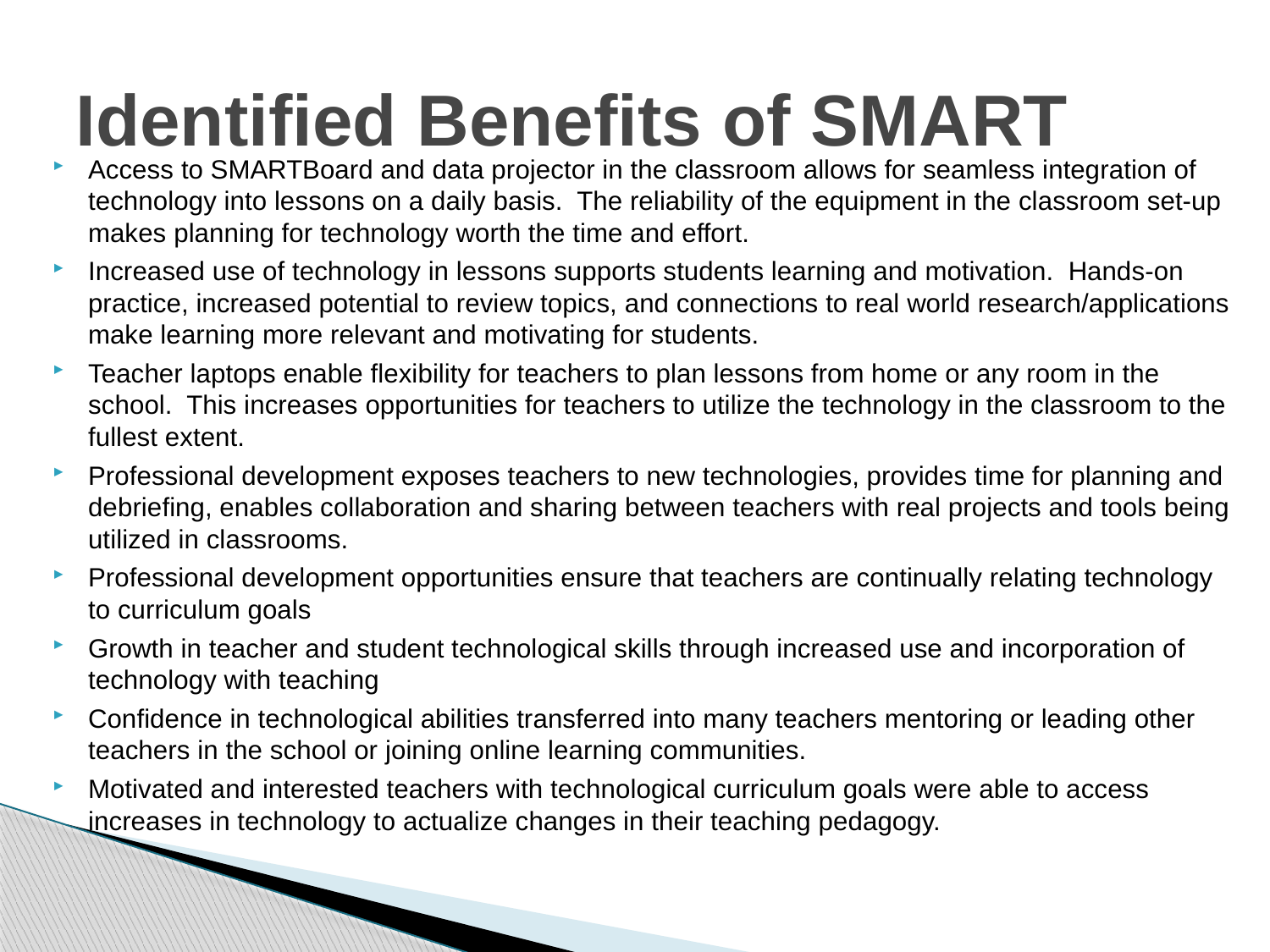

# Identified Benefits of SMART
Access to SMARTBoard and data projector in the classroom allows for seamless integration of technology into lessons on a daily basis.  The reliability of the equipment in the classroom set-up makes planning for technology worth the time and effort.
Increased use of technology in lessons supports students learning and motivation.  Hands-on practice, increased potential to review topics, and connections to real world research/applications make learning more relevant and motivating for students.
Teacher laptops enable flexibility for teachers to plan lessons from home or any room in the school.  This increases opportunities for teachers to utilize the technology in the classroom to the fullest extent.
Professional development exposes teachers to new technologies, provides time for planning and debriefing, enables collaboration and sharing between teachers with real projects and tools being utilized in classrooms.
Professional development opportunities ensure that teachers are continually relating technology to curriculum goals
Growth in teacher and student technological skills through increased use and incorporation of technology with teaching
Confidence in technological abilities transferred into many teachers mentoring or leading other teachers in the school or joining online learning communities.
Motivated and interested teachers with technological curriculum goals were able to access increases in technology to actualize changes in their teaching pedagogy.